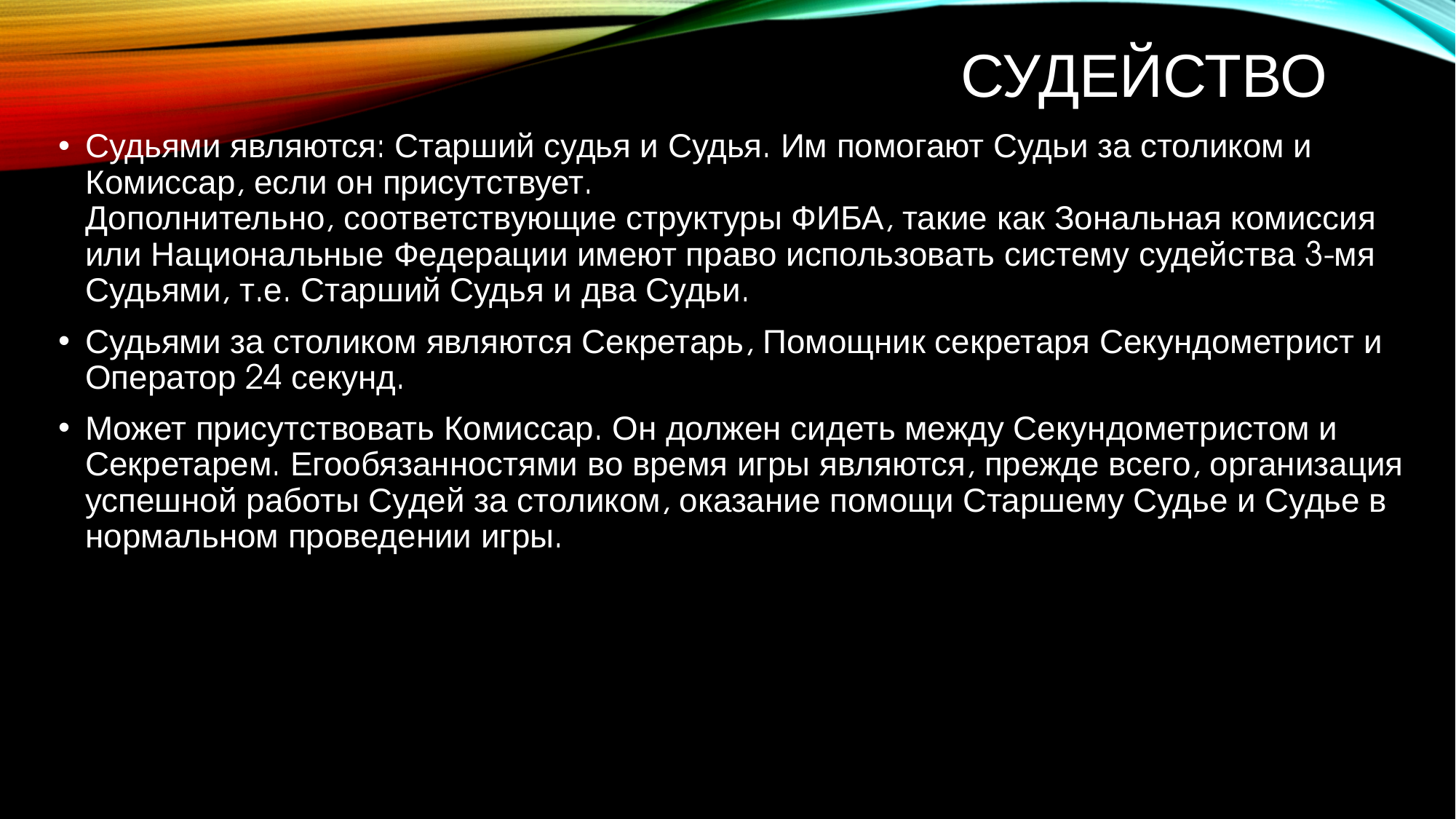

# Судейство
Судьями являются: Старший судья и Судья. Им помогают Судьи за столиком и Комиссар, если он присутствует.
Дополнительно, соответствующие структуры ФИБА, такие как Зональная комиссия или Национальные Федерации имеют право использовать систему судейства 3-мя Судьями, т.е. Старший Судья и два Судьи.
Судьями за столиком являются Секретарь, Помощник секретаря Секундометрист и Оператор 24 секунд.
Может присутствовать Комиссар. Он должен сидеть между Секундометристом и Секретарем. Егообязанностями во время игры являются, прежде всего, организация успешной работы Судей за столиком, оказание помощи Старшему Судье и Судье в нормальном проведении игры.